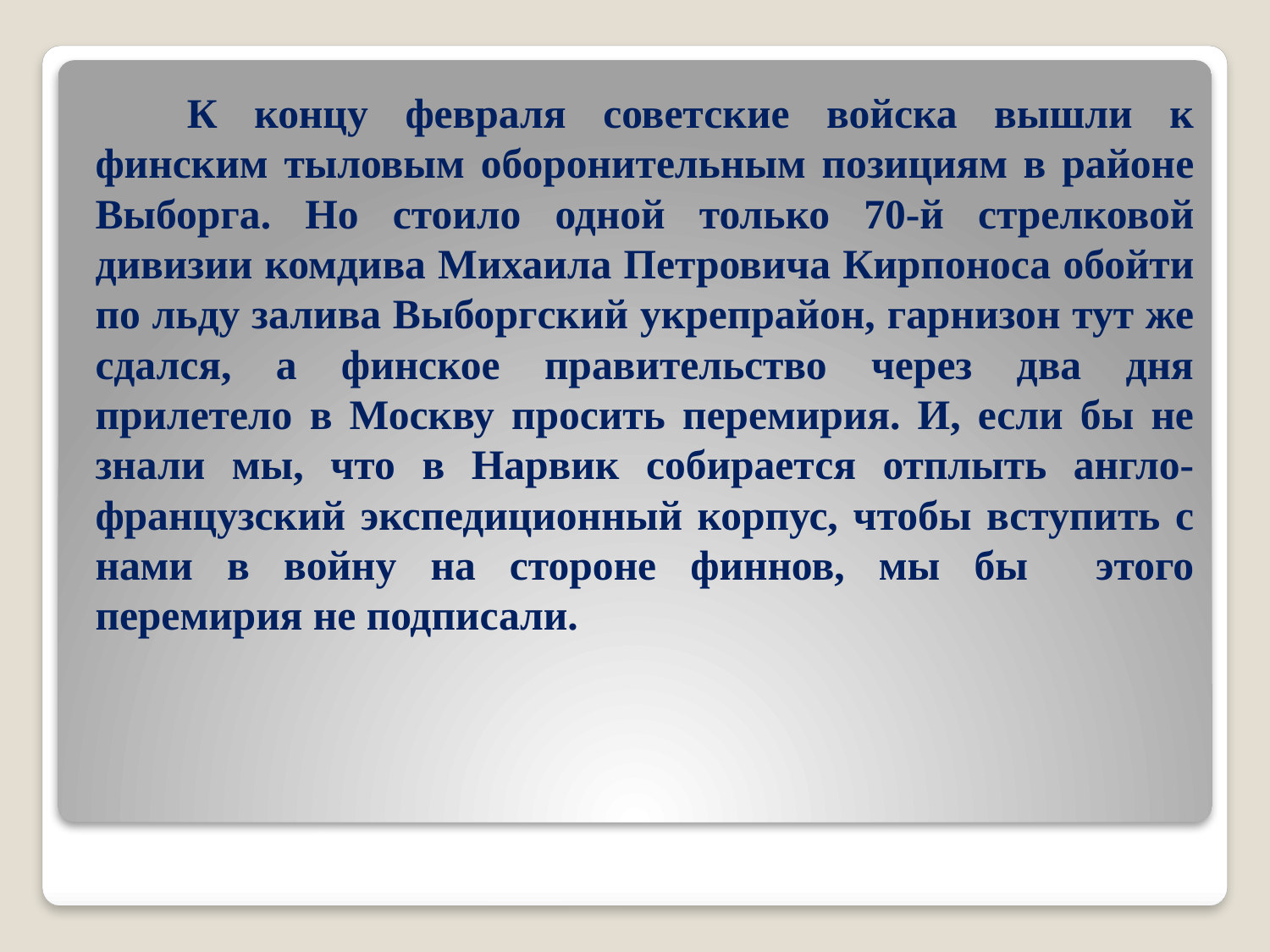

К концу февраля советские войска вышли к финским тыловым оборонительным позициям в районе Выборга. Но стоило одной только 70-й стрелковой дивизии комдива Михаила Петровича Кирпоноса обойти по льду залива Выборгский укрепрайон, гарнизон тут же сдался, а финское правительство через два дня прилетело в Москву просить перемирия. И, если бы не знали мы, что в Нарвик собирается отплыть англо-французский экспедиционный корпус, чтобы вступить с нами в войну на стороне финнов, мы бы  этого перемирия не подписали.
#